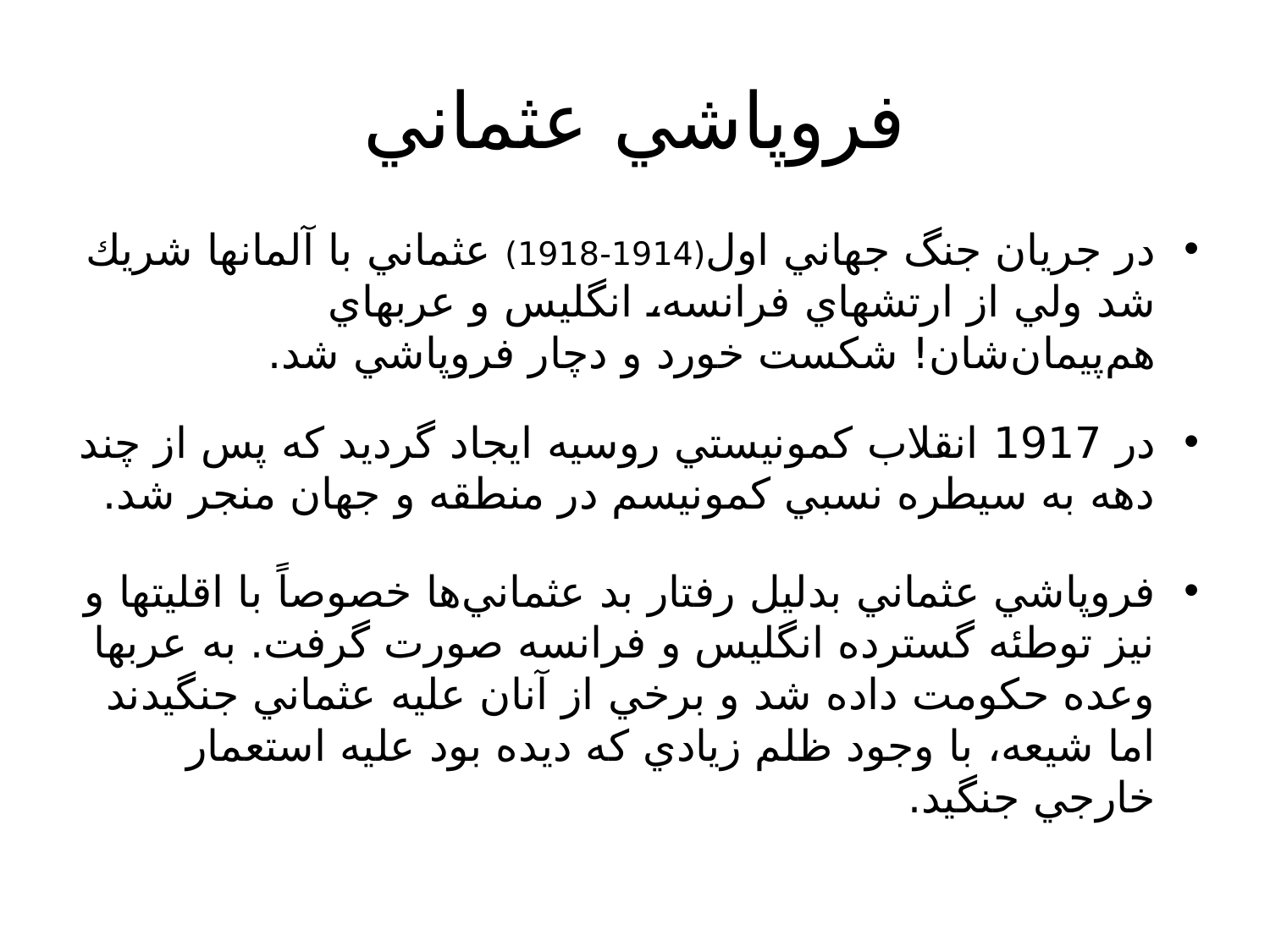

# فروپاشي عثماني
در جريان جنگ جهاني اول(1914-1918) عثماني با آلمانها شريك شد ولي از ارتشهاي فرانسه، انگليس و عربهاي هم‌پيمان‌شان! شكست خورد و دچار فروپاشي شد.

در 1917 انقلاب كمونيستي روسيه ايجاد گرديد كه پس از چند دهه به سيطره نسبي كمونيسم در منطقه و جهان منجر شد.

فروپاشي عثماني بدليل رفتار بد عثماني‌ها خصوصاً با اقليتها و نيز توطئه گسترده انگليس و فرانسه صورت گرفت. به عربها وعده حكومت داده شد و برخي از آنان عليه عثماني جنگيدند اما شيعه، با وجود ظلم زيادي كه ديده بود عليه استعمار خارجي جنگيد.